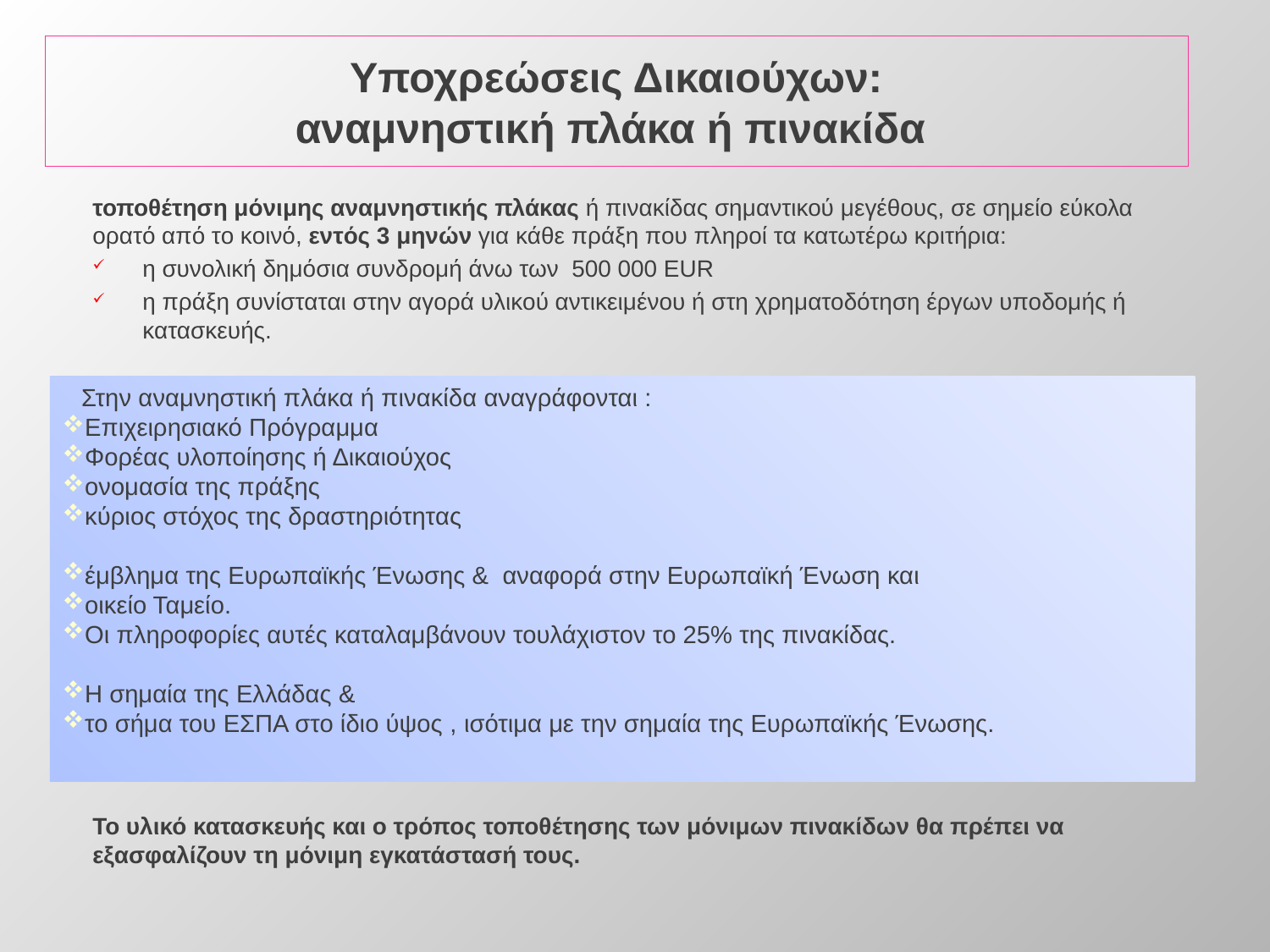

# Υποχρεώσεις Δικαιούχων: αναμνηστική πλάκα ή πινακίδα
τοποθέτηση μόνιμης αναμνηστικής πλάκας ή πινακίδας σημαντικού μεγέθους, σε σημείο εύκολα ορατό από το κοινό, εντός 3 μηνών για κάθε πράξη που πληροί τα κατωτέρω κριτήρια:
η συνολική δημόσια συνδρομή άνω των  500 000 EUR
η πράξη συνίσταται στην αγορά υλικού αντικειμένου ή στη χρηματοδότηση έργων υποδομής ή κατασκευής.

Το υλικό κατασκευής και ο τρόπος τοποθέτησης των μόνιμων πινακίδων θα πρέπει να εξασφαλίζουν τη μόνιμη εγκατάστασή τους.
Στην αναμνηστική πλάκα ή πινακίδα αναγράφονται :
Επιχειρησιακό Πρόγραμμα
Φορέας υλοποίησης ή Δικαιούχος
ονομασία της πράξης
κύριος στόχος της δραστηριότητας

έμβλημα της Ευρωπαϊκής Ένωσης &  αναφορά στην Ευρωπαϊκή Ένωση και
οικείο Ταμείο.
Οι πληροφορίες αυτές καταλαμβάνουν τουλάχιστον το 25% της πινακίδας.

Η σημαία της Ελλάδας &
το σήμα του ΕΣΠΑ στο ίδιο ύψος , ισότιμα με την σημαία της Ευρωπαϊκής Ένωσης.